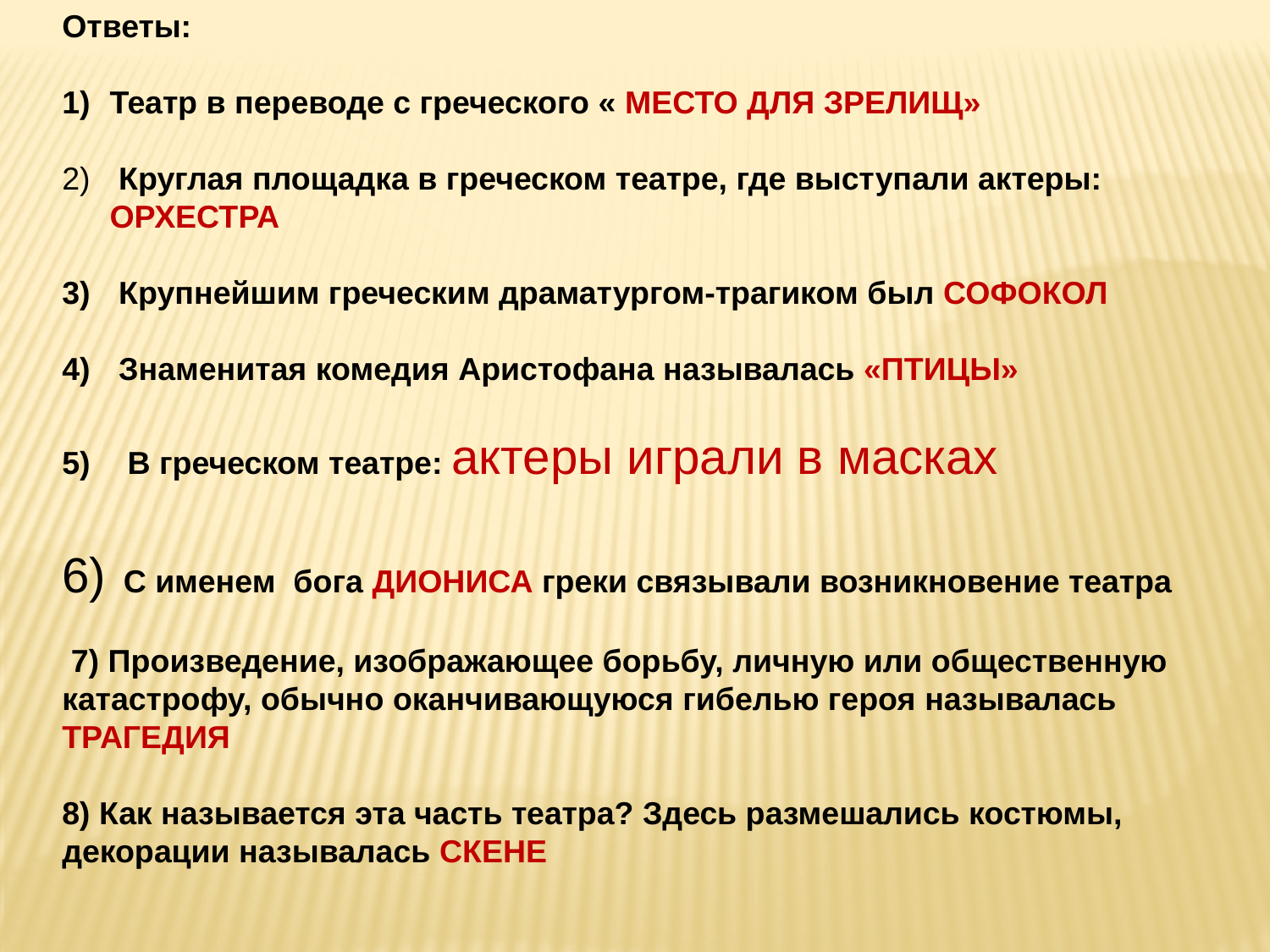

Ответы:

Театр в переводе с греческого « МЕСТО ДЛЯ ЗРЕЛИЩ»

 Круглая площадка в греческом театре, где выступали актеры: ОРХЕСТРА

 Крупнейшим греческим драматургом-трагиком был СОФОКОЛ

 Знаменитая комедия Аристофана называлась «ПТИЦЫ»

  В греческом театре: актеры играли в масках

 С именем  бога ДИОНИСА греки связывали возникновение театра

 7) Произведение, изображающее борьбу, личную или общественную катастрофу, обычно оканчивающуюся гибелью героя называлась  ТРАГЕДИЯ

8) Как называется эта часть театра? Здесь размешались костюмы, декорации называлась СКЕНЕ